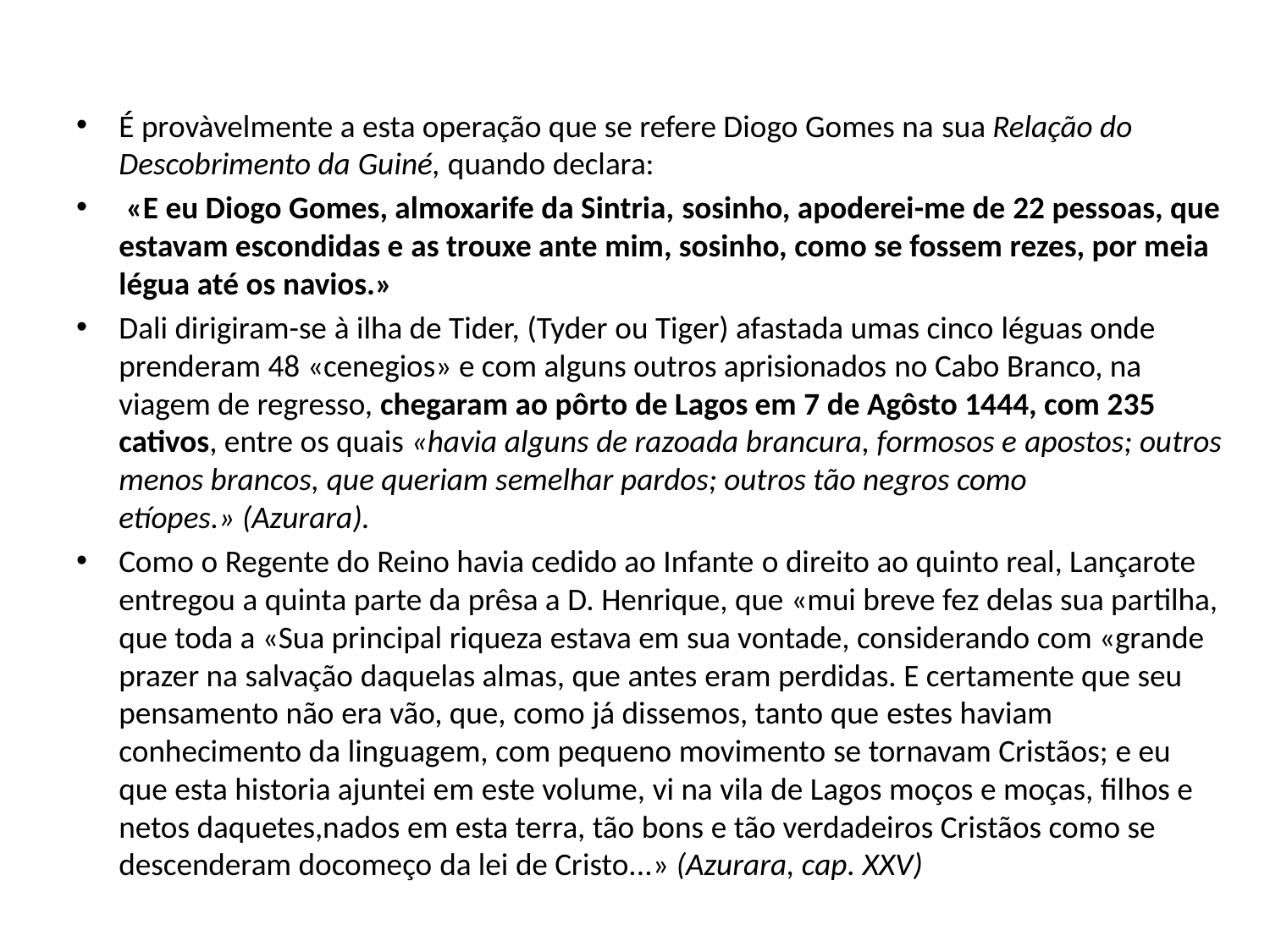

É provàvelmente a esta operação que se refere Diogo Gomes na sua Relação do Descobrimento da Guiné, quando declara:
 «E eu Diogo Gomes, almoxarife da Sintria, sosinho, apoderei-me de 22 pessoas, que estavam escondidas e as trouxe ante mim, sosinho, como se fossem rezes, por meia légua até os navios.»
Dali dirigiram-se à ilha de Tider, (Tyder ou Tiger) afastada umas cinco léguas onde prenderam 48 «cenegios» e com alguns outros aprisionados no Cabo Branco, na viagem de regresso, chegaram ao pôrto de Lagos em 7 de Agôsto 1444, com 235 cativos, entre os quais «havia alguns de razoada brancura, formosos e apostos; outros menos brancos, que queriam semelhar pardos; outros tão negros como etíopes.» (Azurara).
Como o Regente do Reino havia cedido ao Infante o direito ao quinto real, Lançarote entregou a quinta parte da prêsa a D. Henrique, que «mui breve fez delas sua partilha, que toda a «Sua principal riqueza estava em sua vontade, considerando com «grande prazer na salvação daquelas almas, que antes eram perdidas. E certamente que seu pensamento não era vão, que, como já dissemos, tanto que estes haviam conhecimento da linguagem, com pequeno movimento se tornavam Cristãos; e eu que esta historia ajuntei em este volume, vi na vila de Lagos moços e moças, filhos e netos daquetes,nados em esta terra, tão bons e tão verdadeiros Cristãos como se descenderam docomeço da lei de Cristo...» (Azurara, cap. XXV)